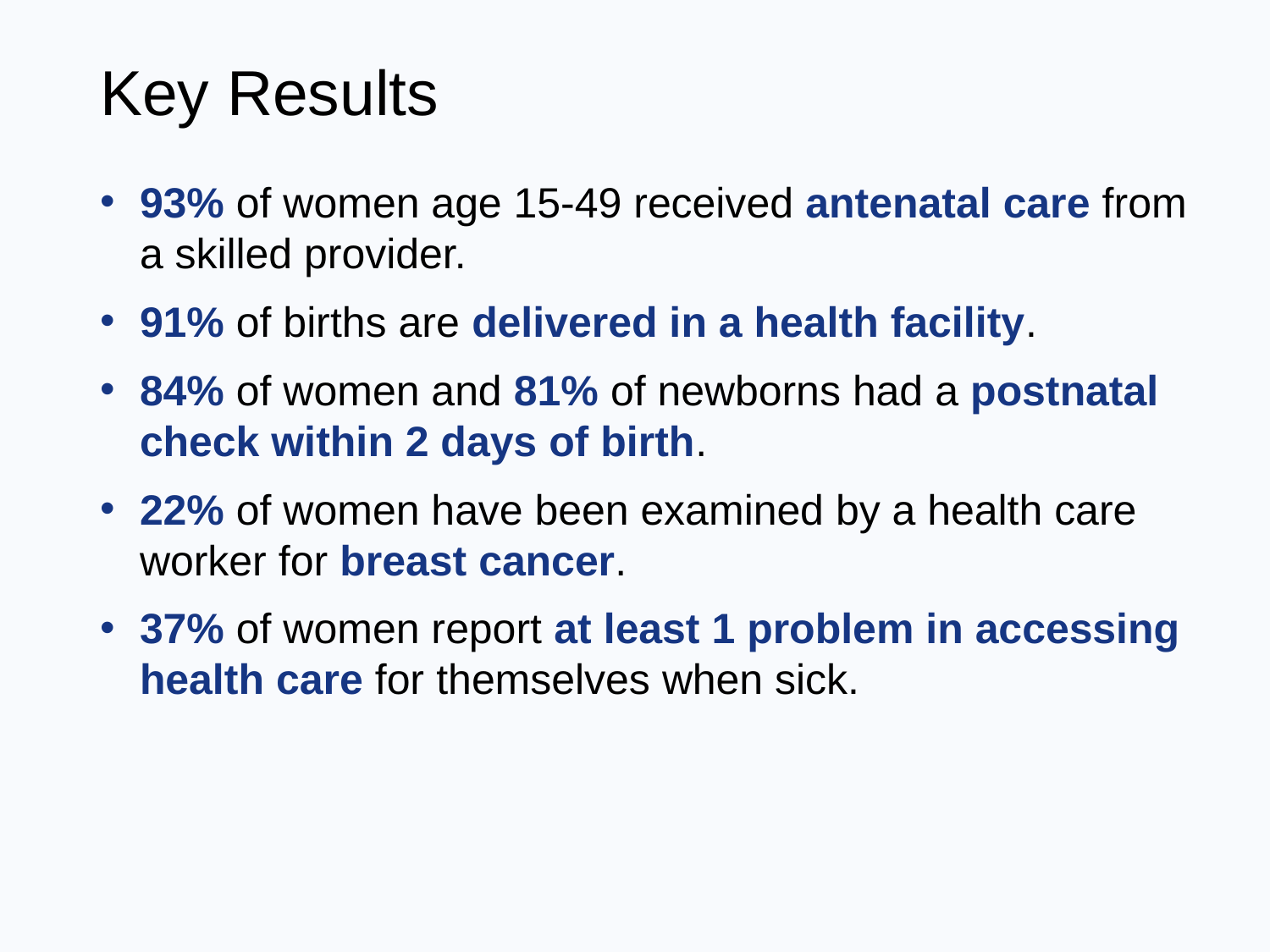

# Key Results
93% of women age 15-49 received antenatal care from a skilled provider.
91% of births are delivered in a health facility.
84% of women and 81% of newborns had a postnatal check within 2 days of birth.
22% of women have been examined by a health care worker for breast cancer.
37% of women report at least 1 problem in accessing health care for themselves when sick.